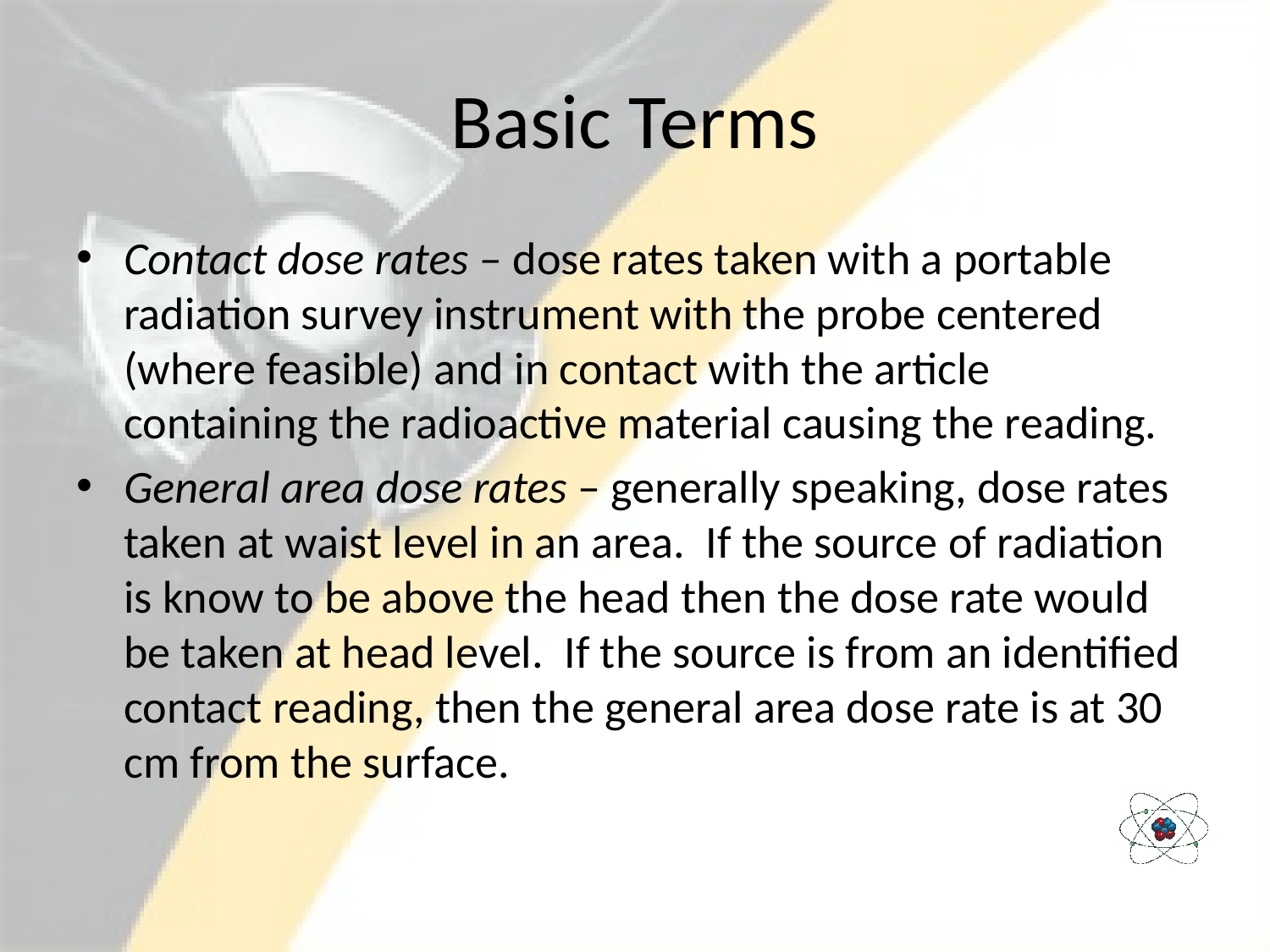

# Basic Terms
Contact dose rates – dose rates taken with a portable radiation survey instrument with the probe centered (where feasible) and in contact with the article containing the radioactive material causing the reading.
General area dose rates – generally speaking, dose rates taken at waist level in an area.  If the source of radiation is know to be above the head then the dose rate would be taken at head level.  If the source is from an identified contact reading, then the general area dose rate is at 30 cm from the surface.